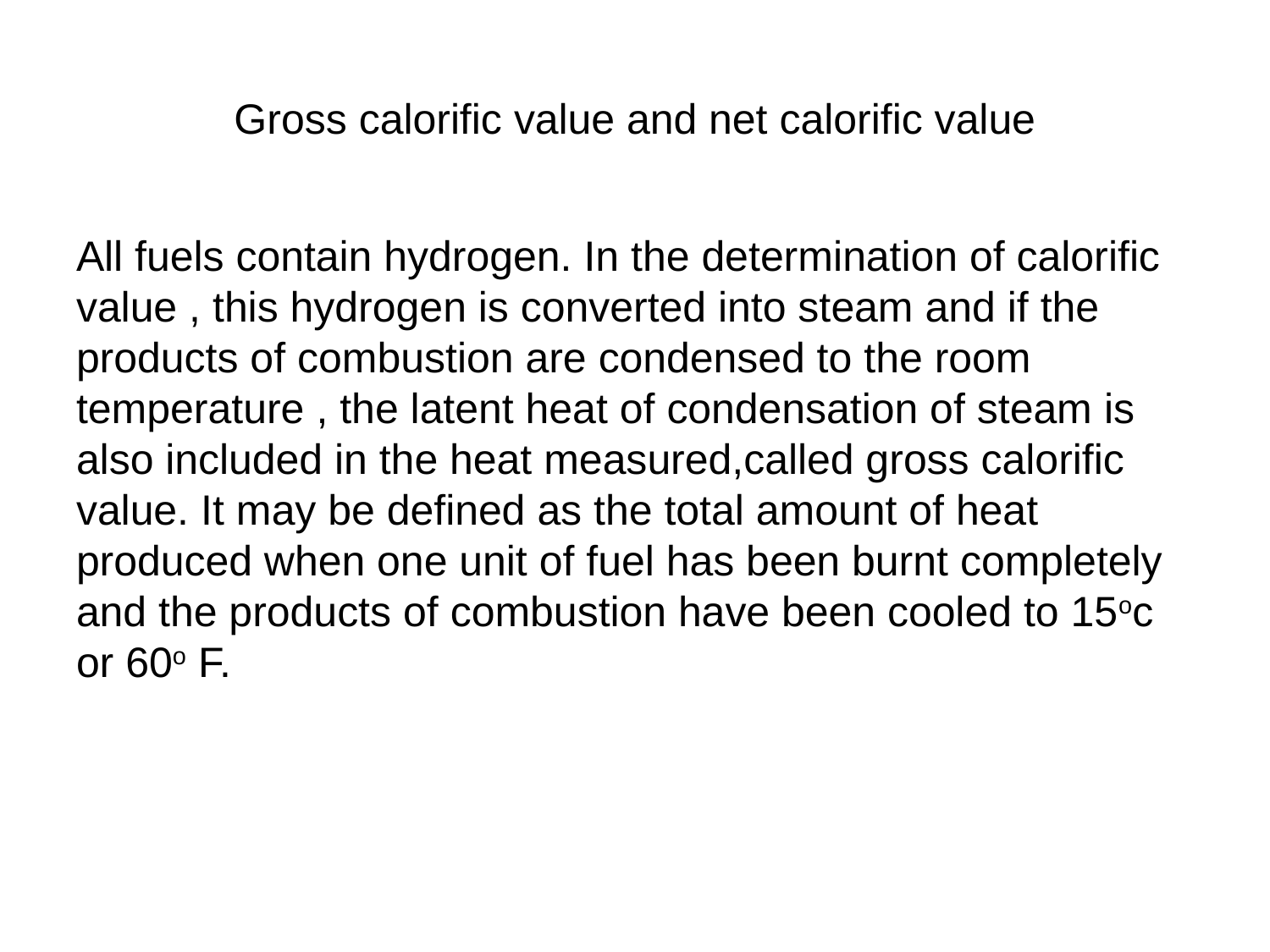

# Gross calorific value and net calorific value
All fuels contain hydrogen. In the determination of calorific value , this hydrogen is converted into steam and if the products of combustion are condensed to the room temperature , the latent heat of condensation of steam is also included in the heat measured,called gross calorific value. It may be defined as the total amount of heat produced when one unit of fuel has been burnt completely and the products of combustion have been cooled to 15oc or 60o F.